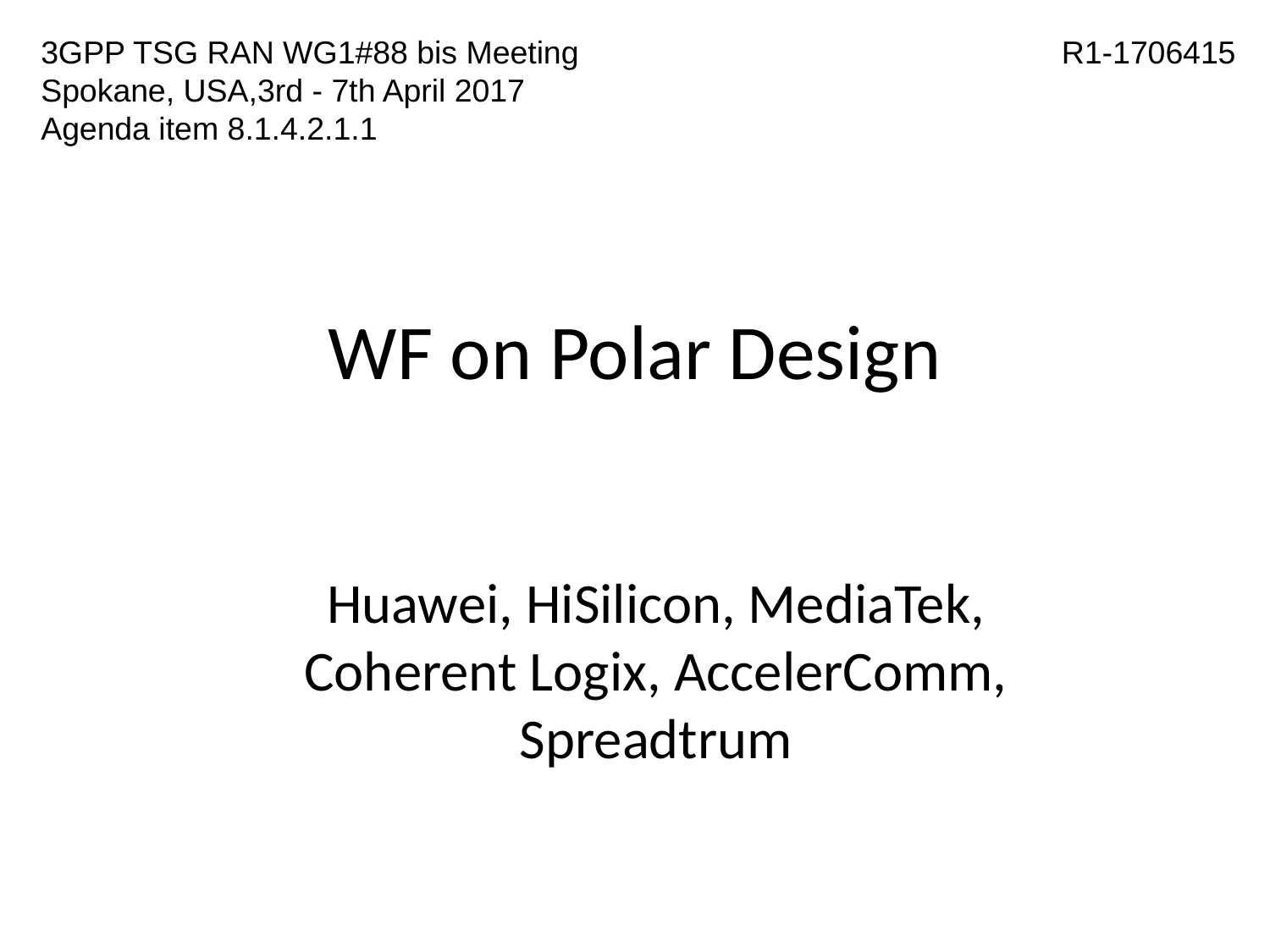

3GPP TSG RAN WG1#88 bis Meeting
Spokane, USA,3rd - 7th April 2017
Agenda item 8.1.4.2.1.1
R1-1706415
WF on Polar Design
Huawei, HiSilicon, MediaTek, Coherent Logix, AccelerComm, Spreadtrum